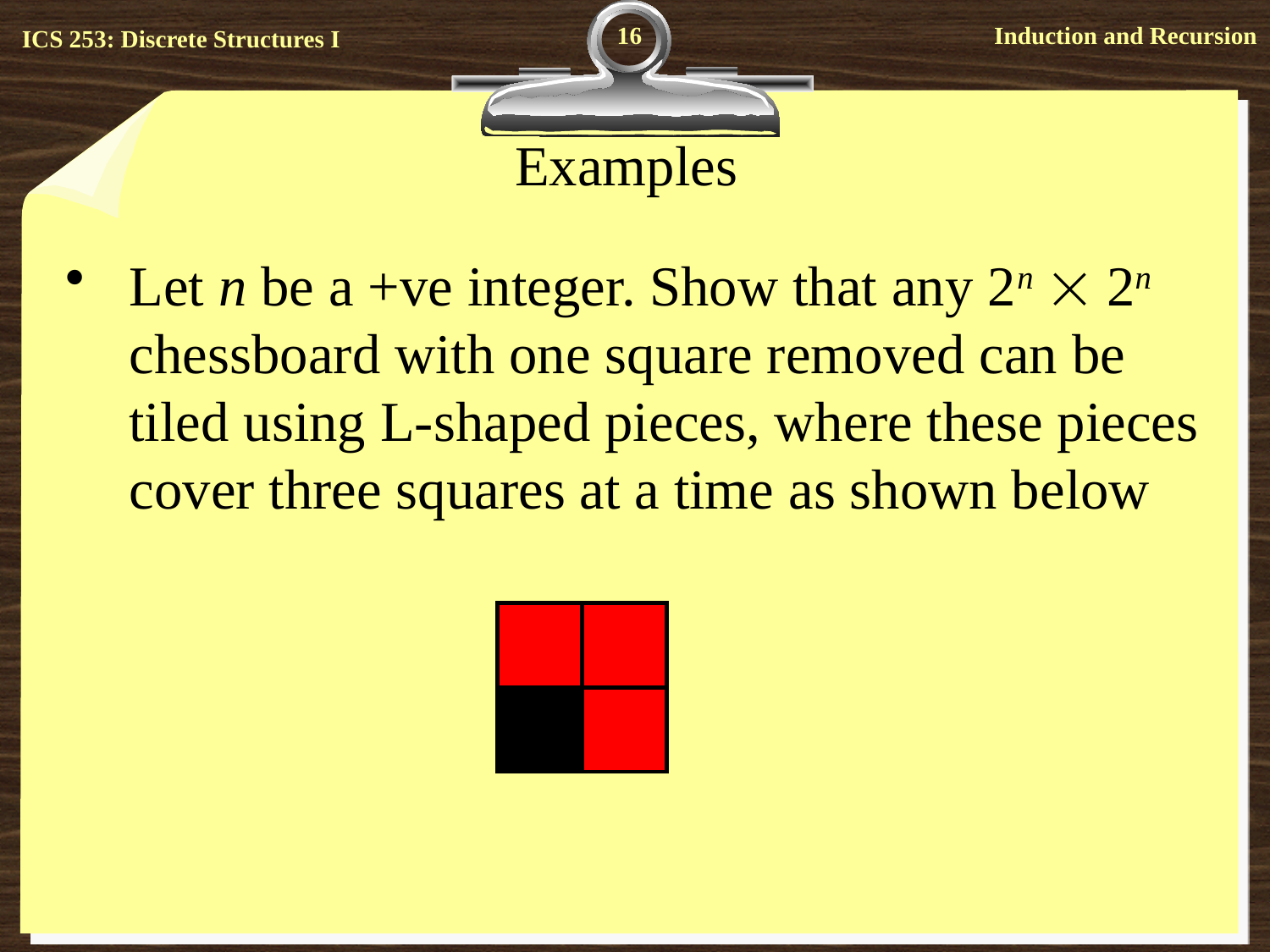

16
# Examples
Let n be a +ve integer. Show that any 2n × 2n chessboard with one square removed can be tiled using L-shaped pieces, where these pieces cover three squares at a time as shown below